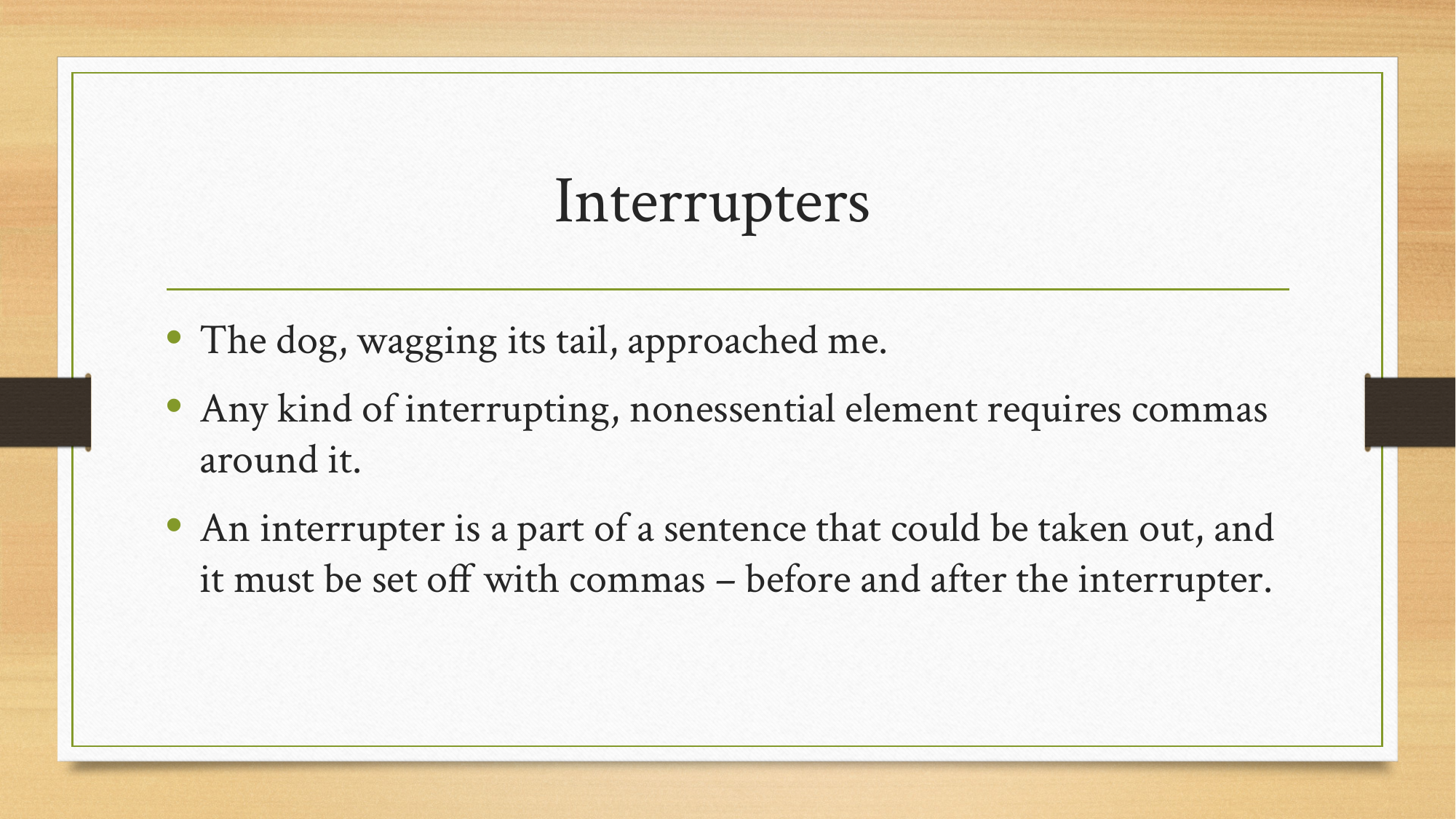

# Interrupters
The dog, wagging its tail, approached me.
Any kind of interrupting, nonessential element requires commas around it.
An interrupter is a part of a sentence that could be taken out, and it must be set off with commas – before and after the interrupter.